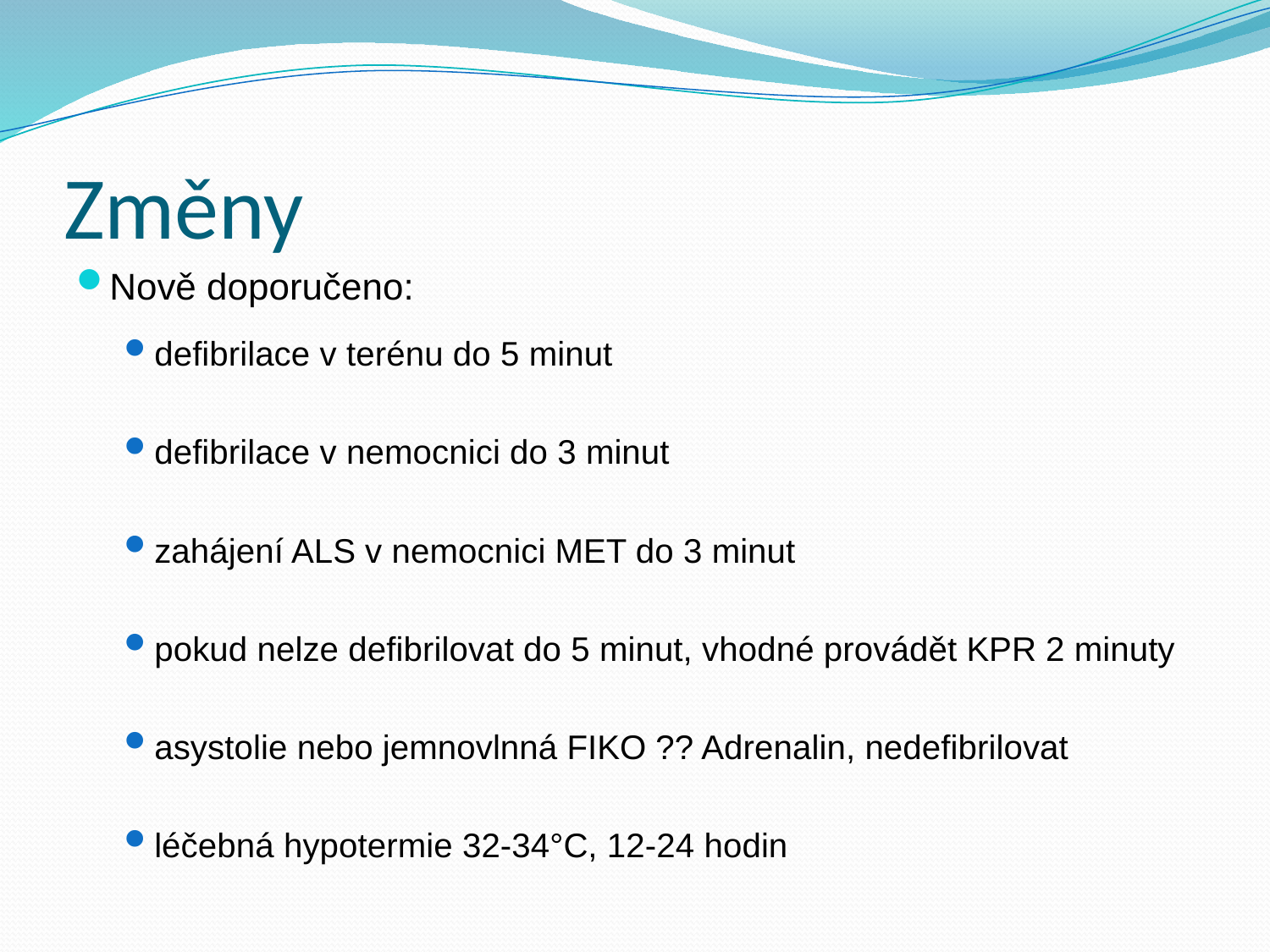

# Změny
Nově doporučeno:

defibrilace v terénu do 5 minut

defibrilace v nemocnici do 3 minut

zahájení ALS v nemocnici MET do 3 minut

pokud nelze defibrilovat do 5 minut, vhodné provádět KPR 2 minuty

asystolie nebo jemnovlnná FIKO ?? Adrenalin, nedefibrilovat

léčebná hypotermie 32-34°C, 12-24 hodin